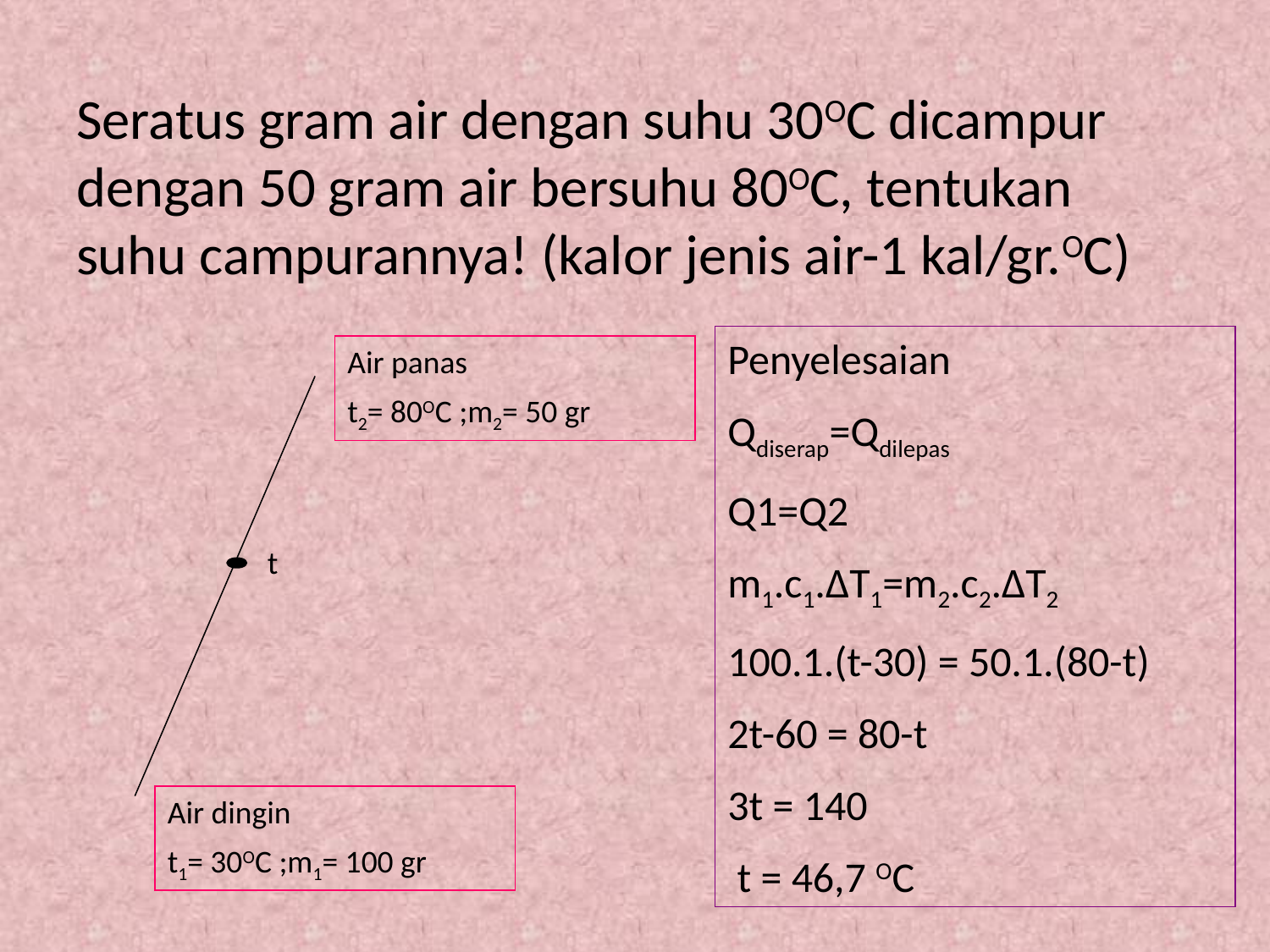

Seratus gram air dengan suhu 30OC dicampur dengan 50 gram air bersuhu 80OC, tentukan suhu campurannya! (kalor jenis air-1 kal/gr.OC)
Penyelesaian
Qdiserap=Qdilepas
Q1=Q2
m1.c1.ΔT1=m2.c2.ΔT2
100.1.(t-30) = 50.1.(80-t)
2t-60 = 80-t
3t = 140
 t = 46,7 OC
Air panas
t2= 80OC ;m2= 50 gr

t

Air dingin
t1= 30OC ;m1= 100 gr